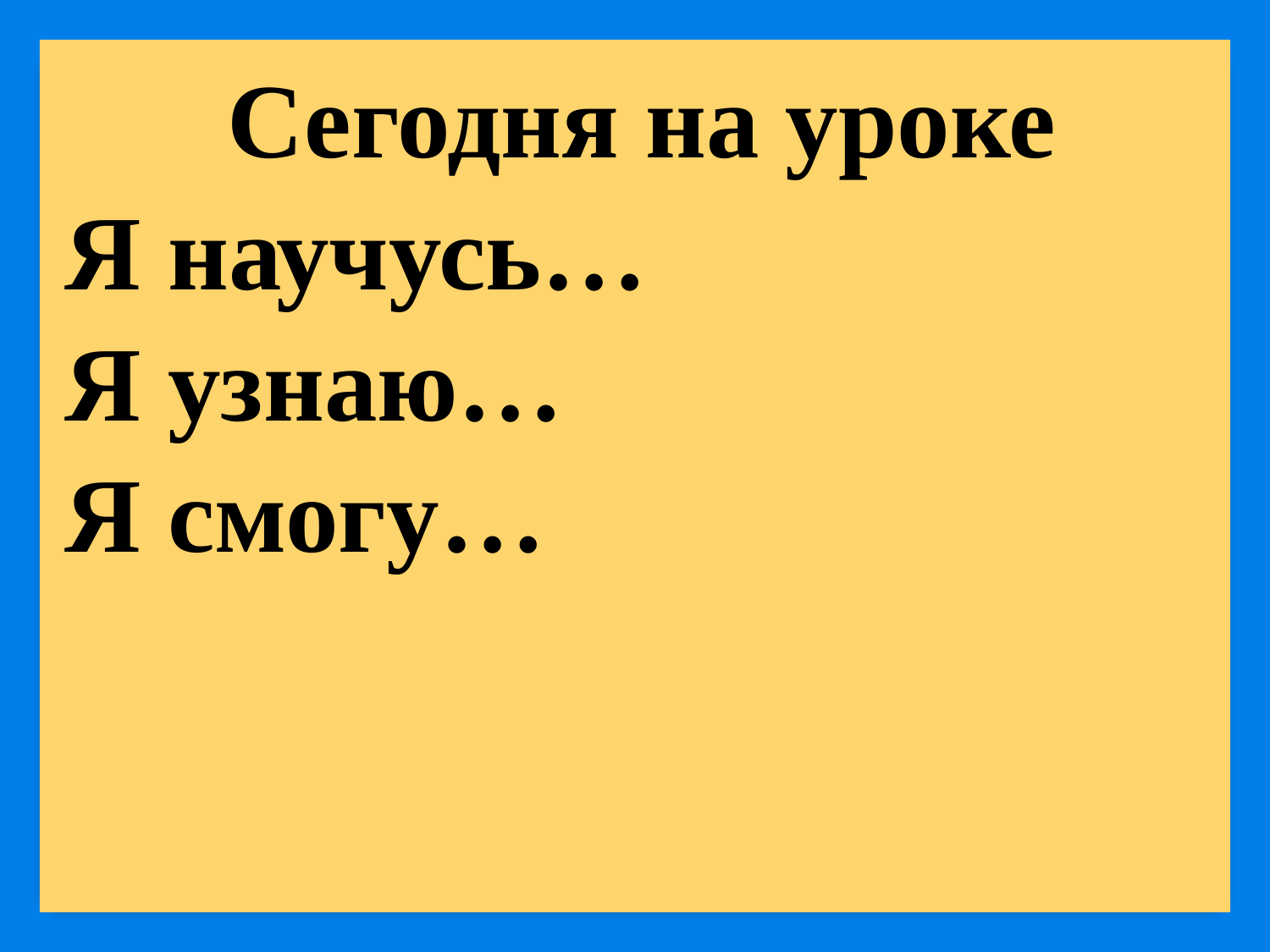

Сегодня на уроке
Я научусь…
Я узнаю…
Я смогу…

#